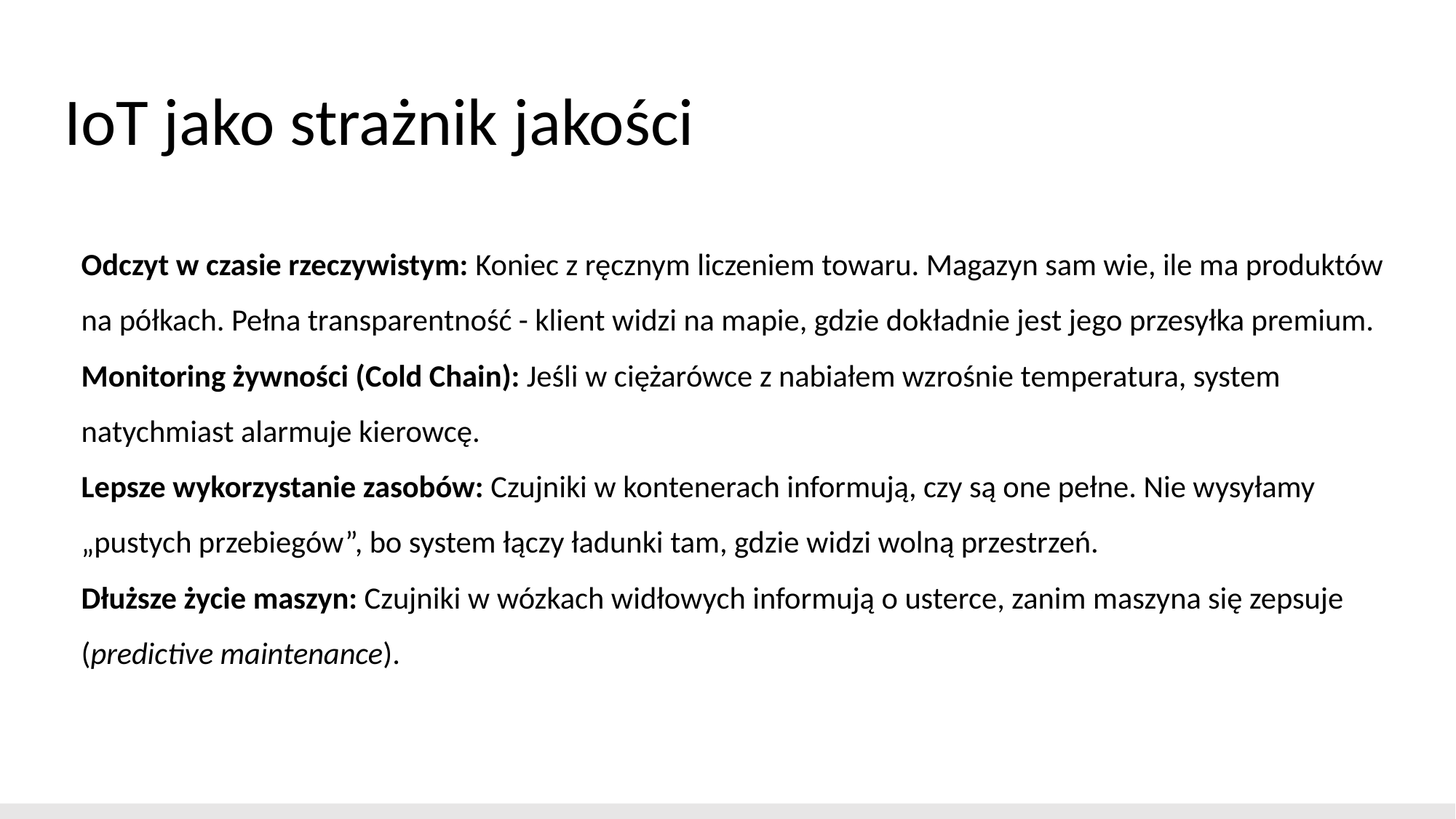

# IoT jako strażnik jakości
Odczyt w czasie rzeczywistym: Koniec z ręcznym liczeniem towaru. Magazyn sam wie, ile ma produktów na półkach. Pełna transparentność - klient widzi na mapie, gdzie dokładnie jest jego przesyłka premium.
Monitoring żywności (Cold Chain): Jeśli w ciężarówce z nabiałem wzrośnie temperatura, system natychmiast alarmuje kierowcę.
Lepsze wykorzystanie zasobów: Czujniki w kontenerach informują, czy są one pełne. Nie wysyłamy „pustych przebiegów”, bo system łączy ładunki tam, gdzie widzi wolną przestrzeń.
Dłuższe życie maszyn: Czujniki w wózkach widłowych informują o usterce, zanim maszyna się zepsuje (predictive maintenance).